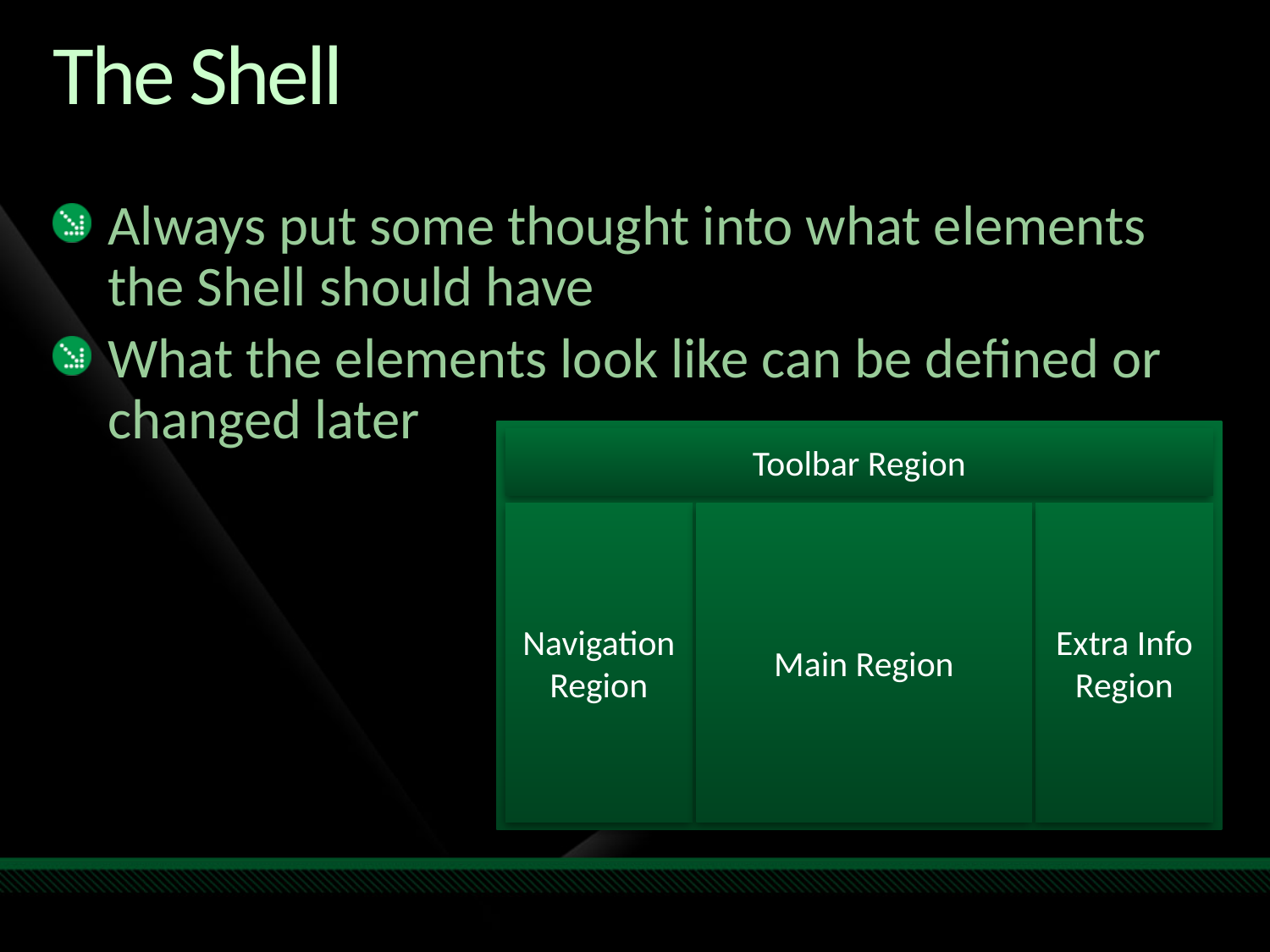

# The Shell
Always put some thought into what elements the Shell should have
What the elements look like can be defined or changed later

Toolbar Region
Navigation
Region
Main Region
Extra Info Region